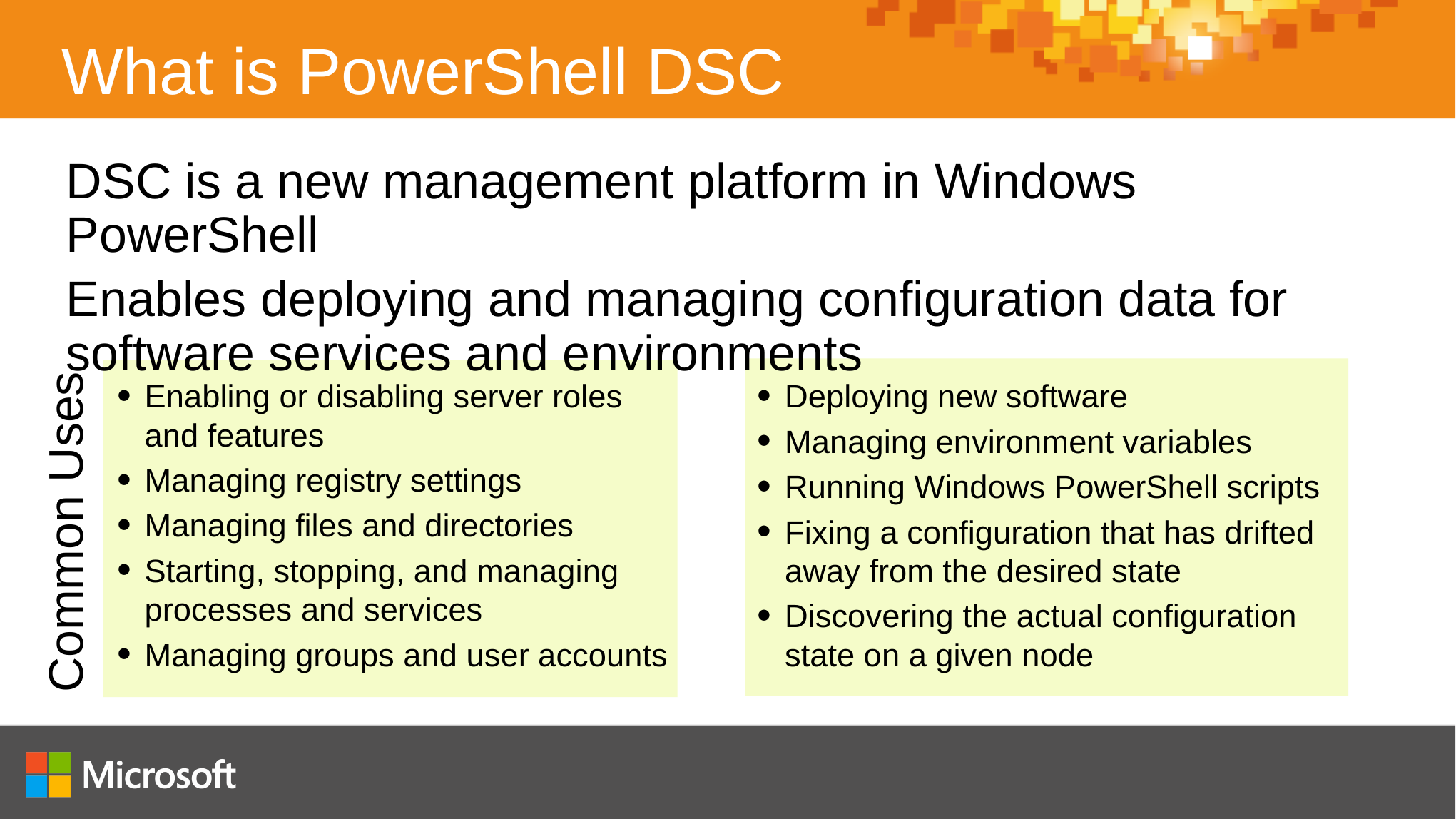

What is PowerShell DSC
DSC is a new management platform in Windows PowerShell
Enables deploying and managing configuration data for software services and environments

Deploying new software
Managing environment variables
Running Windows PowerShell scripts
Fixing a configuration that has drifted away from the desired state
Discovering the actual configuration state on a given node
Enabling or disabling server roles and features
Managing registry settings
Managing files and directories
Starting, stopping, and managing processes and services
Managing groups and user accounts

Common Uses